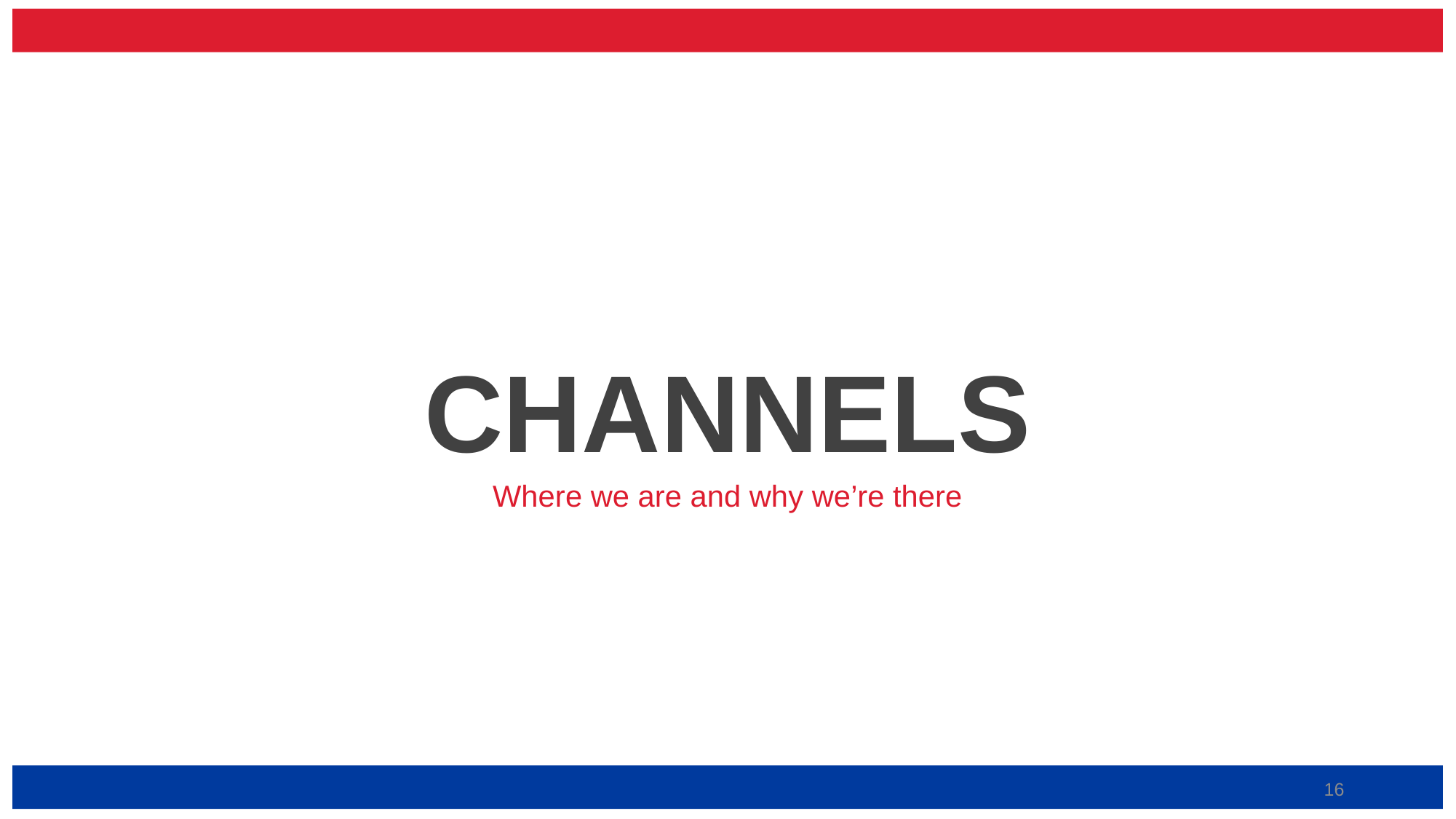

CHANNELS
Where we are and why we’re there
16